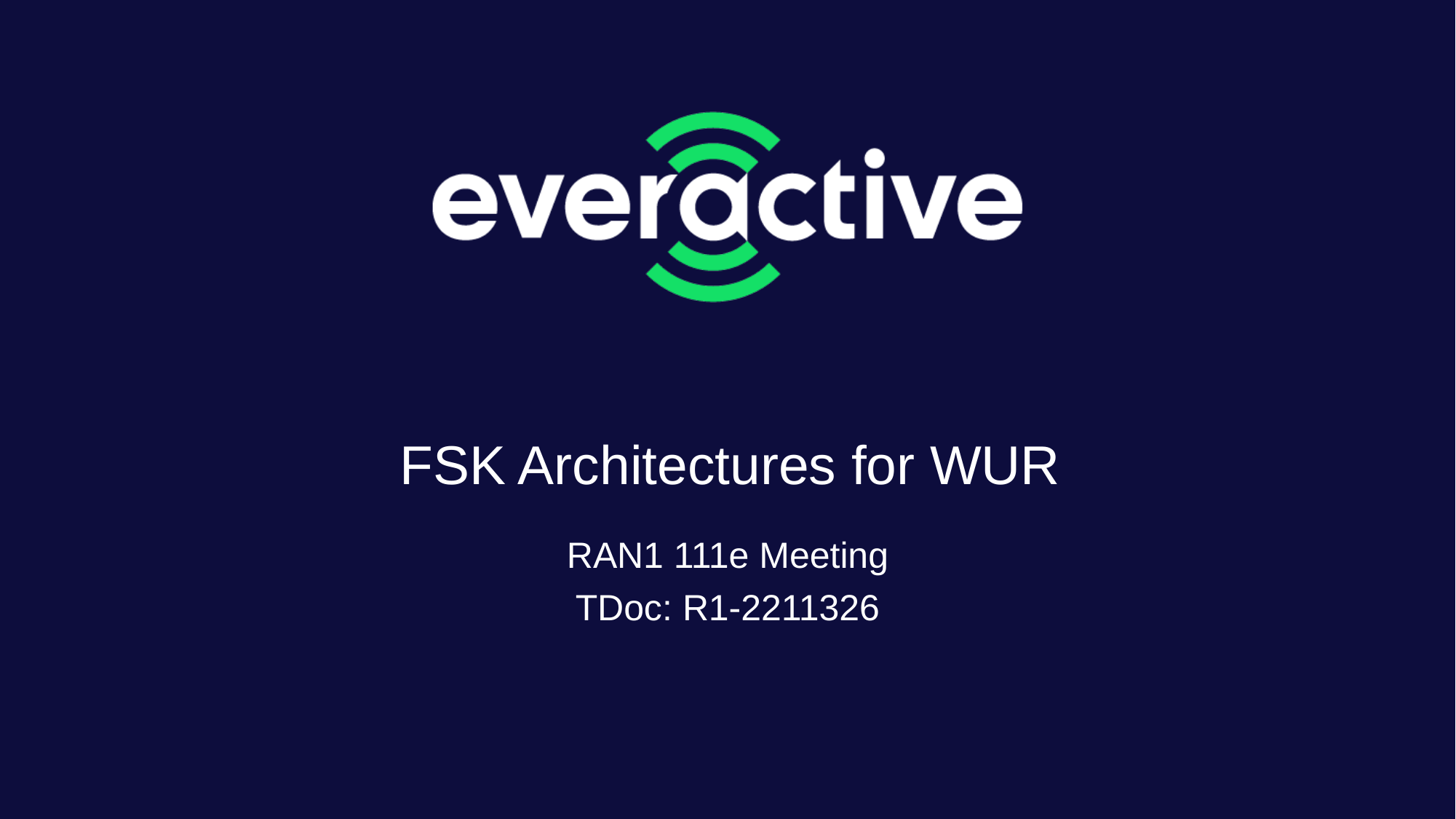

# FSK Architectures for WUR
RAN1 111e Meeting
TDoc: R1-2211326